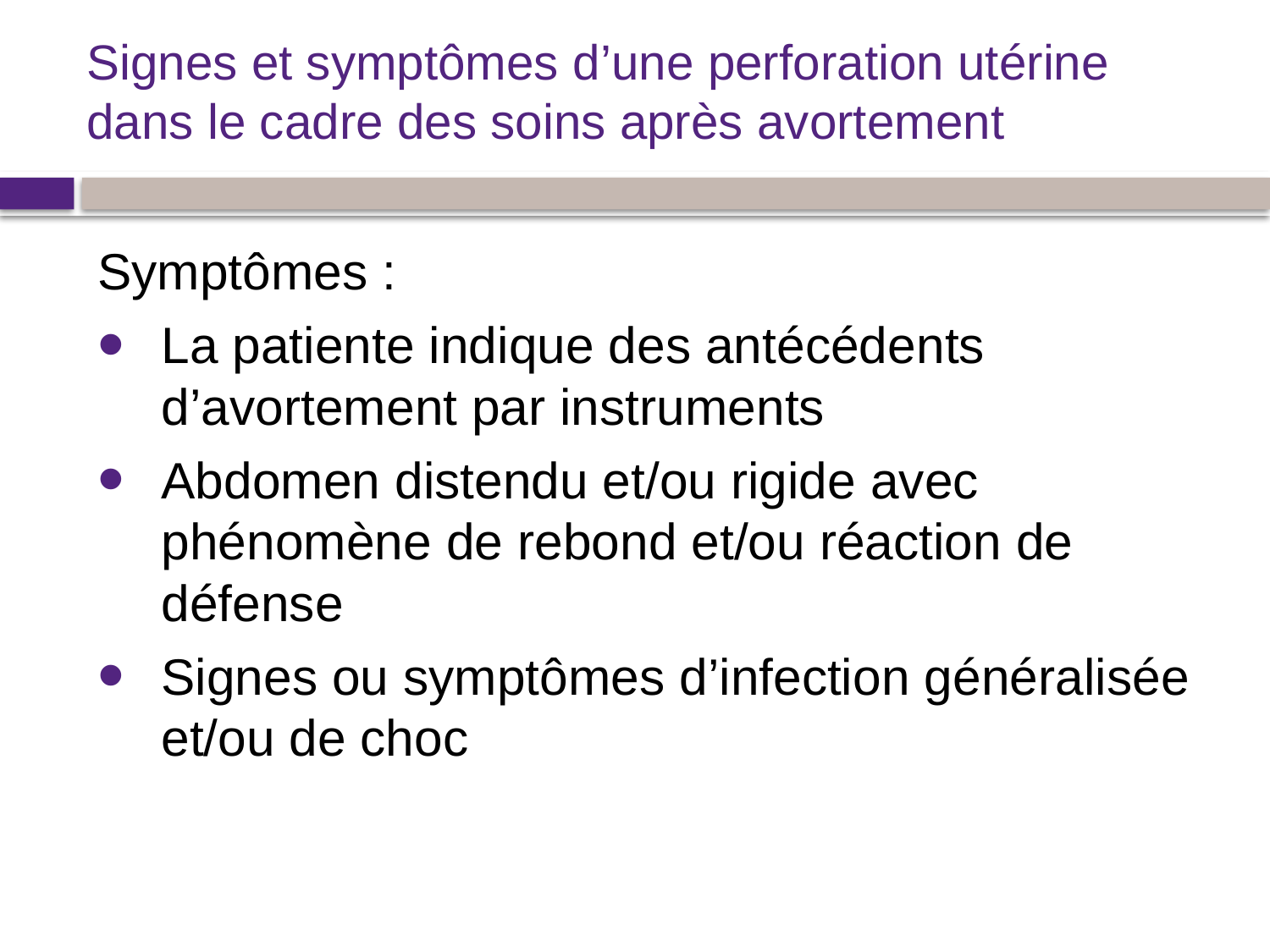

# Signes et symptômes d’une perforation utérine dans le cadre des soins après avortement
Symptômes :
La patiente indique des antécédents d’avortement par instruments
Abdomen distendu et/ou rigide avec phénomène de rebond et/ou réaction de défense
Signes ou symptômes d’infection généralisée et/ou de choc